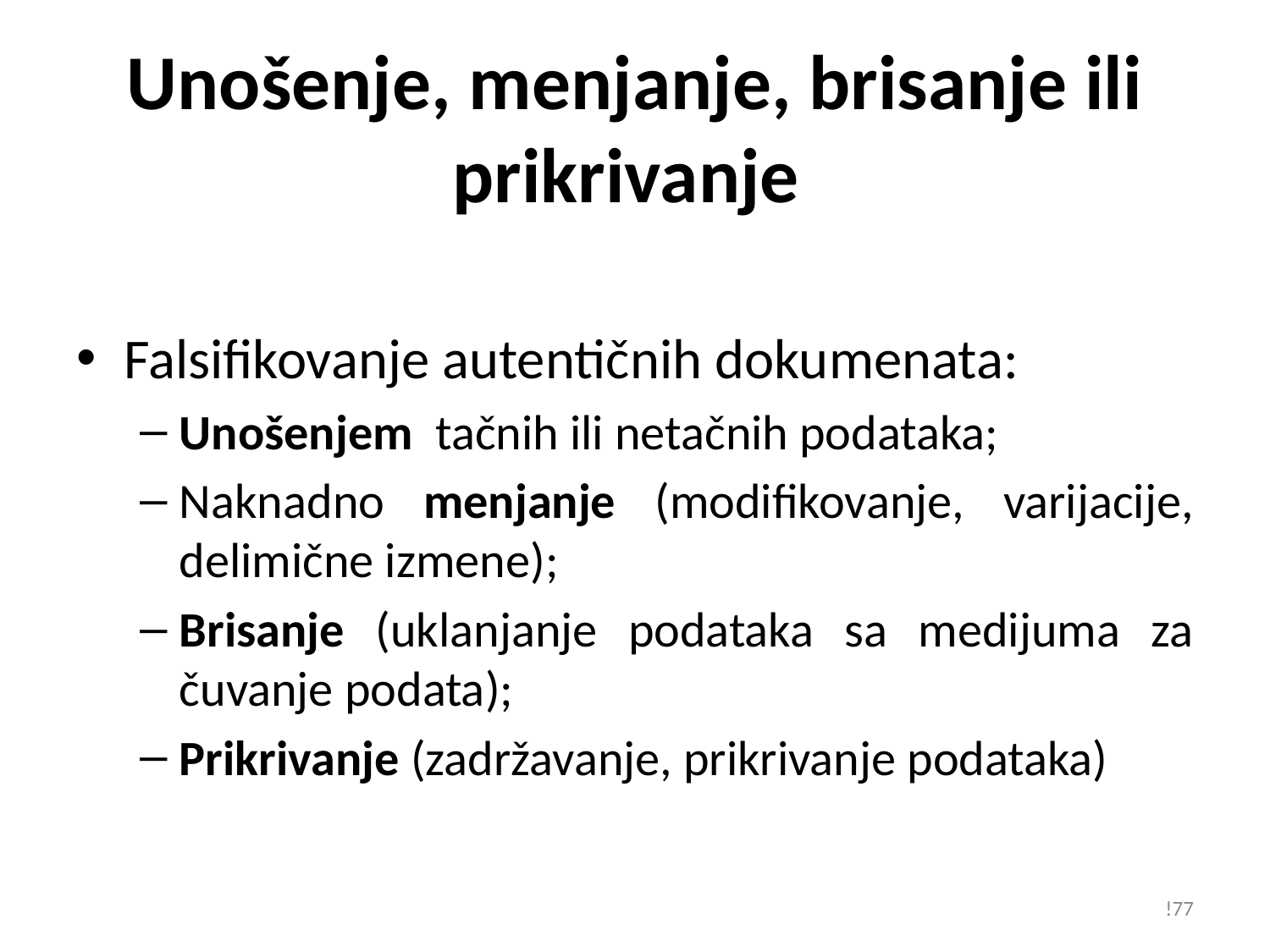

# Unošenje, menjanje, brisanje ili prikrivanje
Falsifikovanje autentičnih dokumenata:
Unošenjem  tačnih ili netačnih podataka;
Naknadno menjanje (modifikovanje, varijacije, delimične izmene);
Brisanje (uklanjanje podataka sa medijuma za čuvanje podata);
Prikrivanje (zadržavanje, prikrivanje podataka)
!77